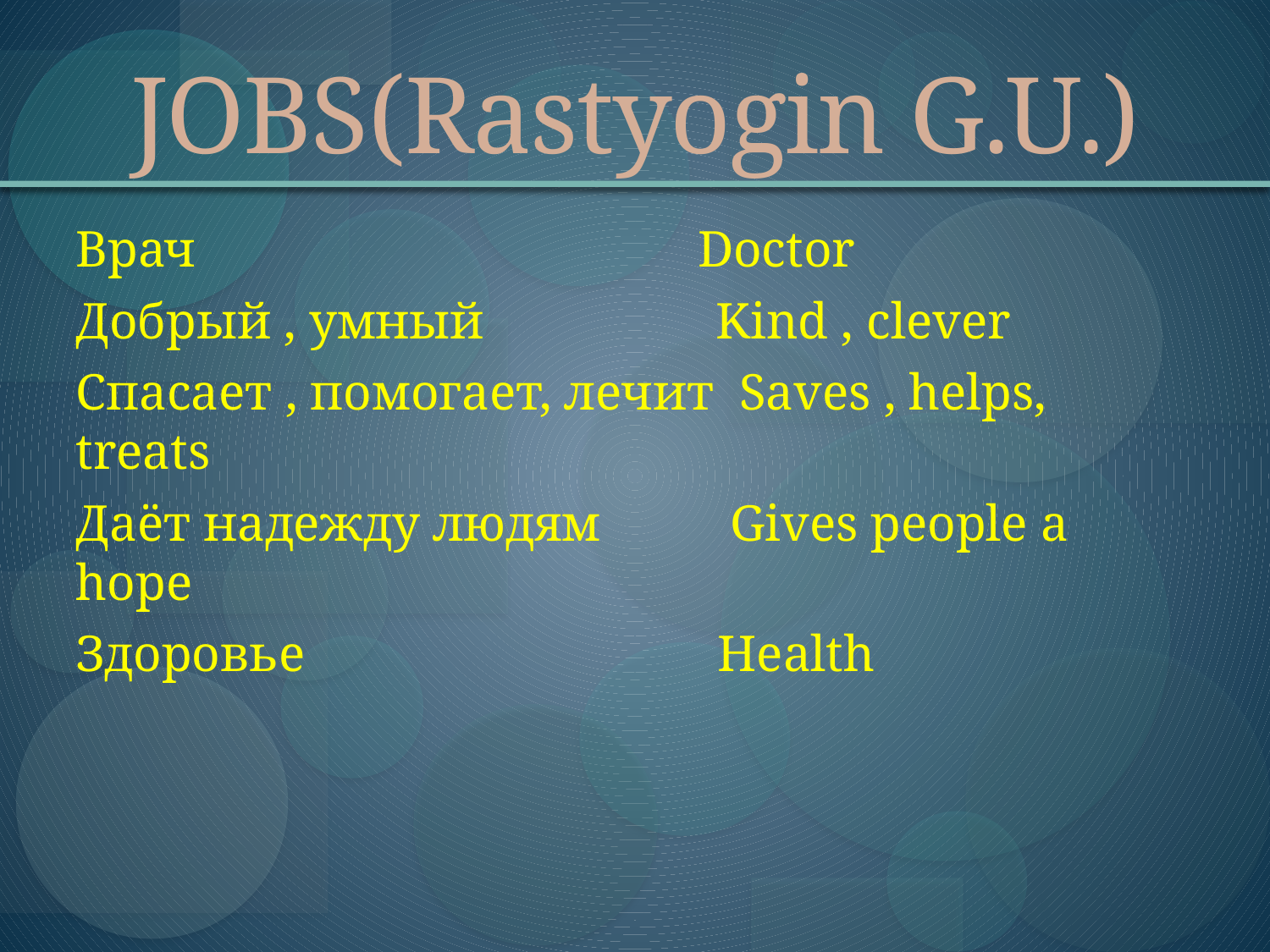

# JOBS(Rastyogin G.U.)
Врач                                       Doctor
Добрый , умный                  Kind , clever
Спасает , помогает, лечит  Saves , helps, treats
Даёт надежду людям          Gives people a hope
Здоровье                                Health